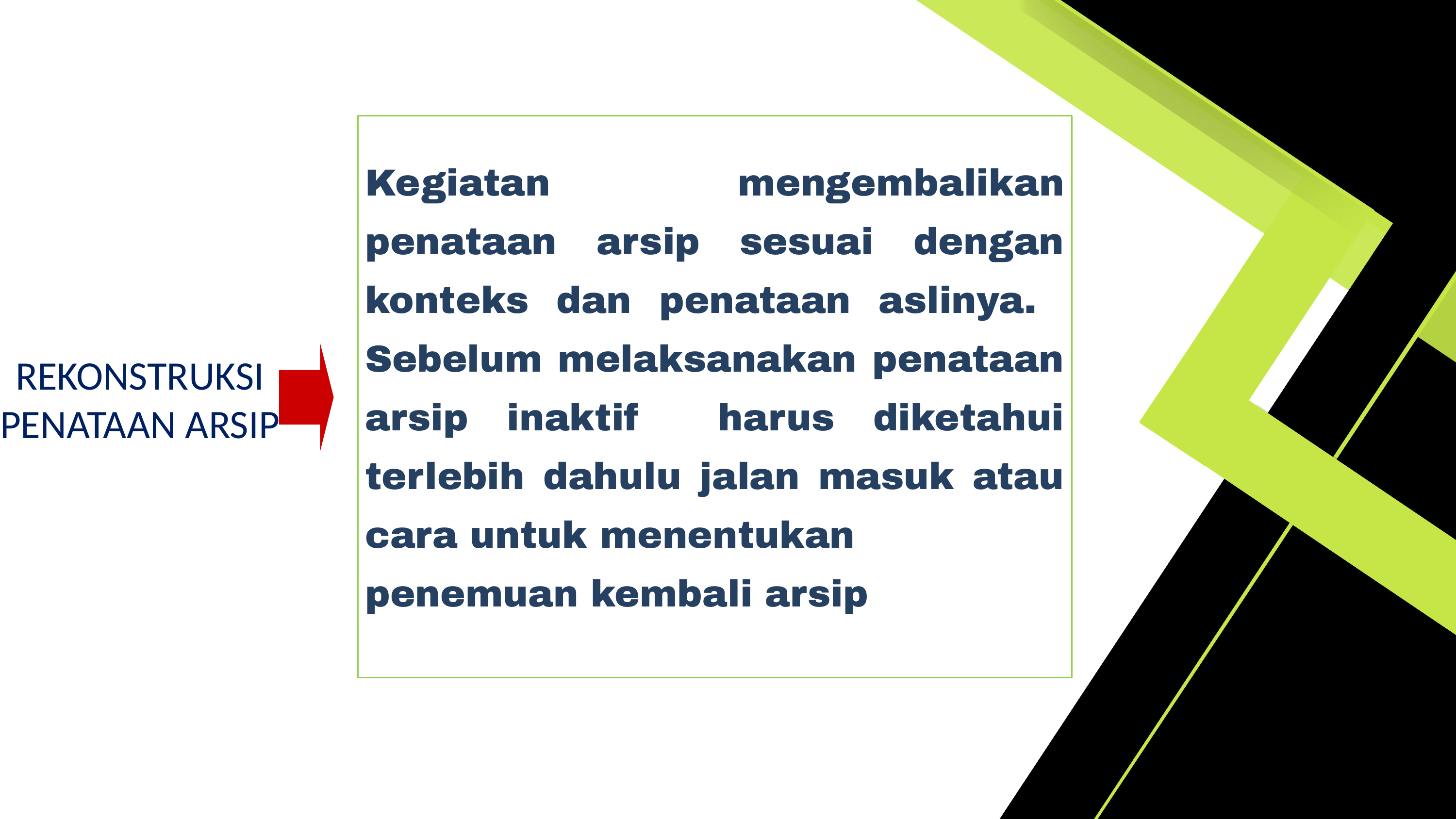

Kegiatan mengembalikan penataan arsip sesuai dengan konteks dan penataan aslinya.  Sebelum melaksanakan penataan arsip inaktif  harus diketahui terlebih dahulu jalan masuk atau cara untuk menentukan
penemuan kembali arsip

REKONSTRUKSI
PENATAAN ARSIP

VITAL

ARSIP DINAMIS